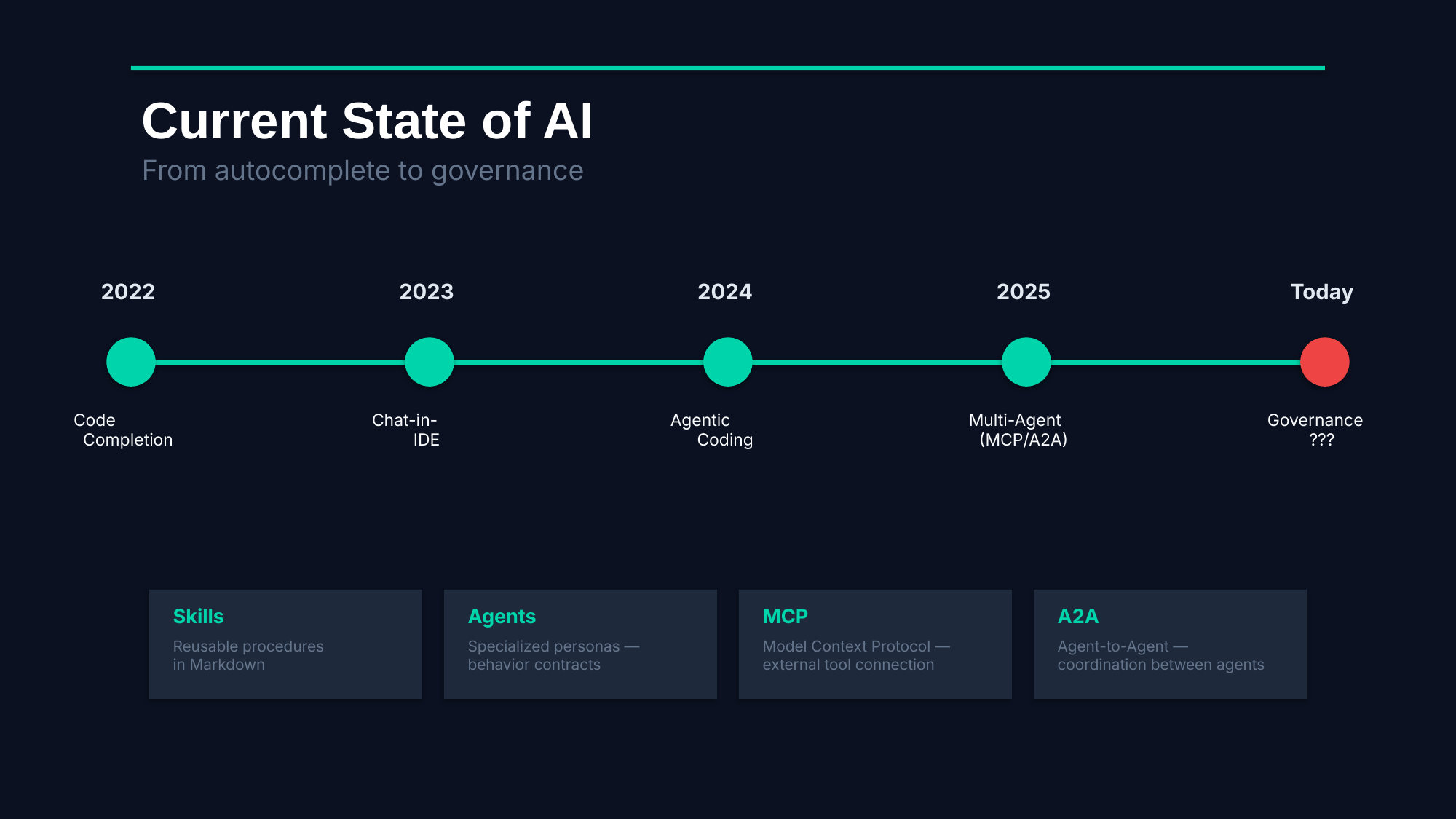

Current State of AI
From autocomplete to governance
2022
2023
2024
2025
Today

Code
Completion
Chat-in-
IDE
Agentic
Coding
Multi-Agent
(MCP/A2A)
Governance
???

Skills
Agents
MCP
A2A
Reusable procedures
in Markdown
Specialized personas —
behavior contracts
Model Context Protocol —
external tool connection
Agent-to-Agent —
coordination between agents